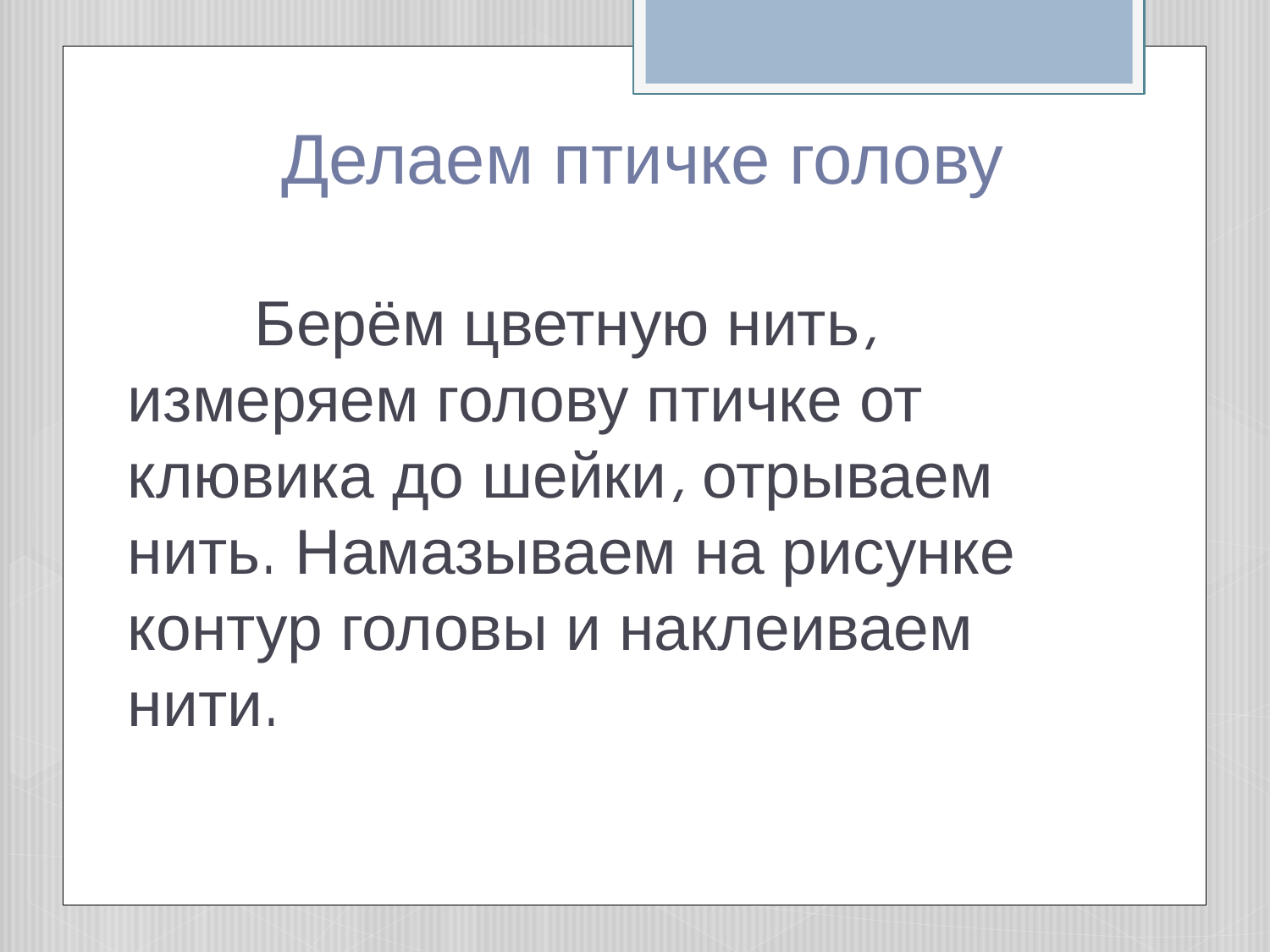

# Делаем птичке голову
	Берём цветную нить, измеряем голову птичке от клювика до шейки, отрываем нить. Намазываем на рисунке контур головы и наклеиваем нити.